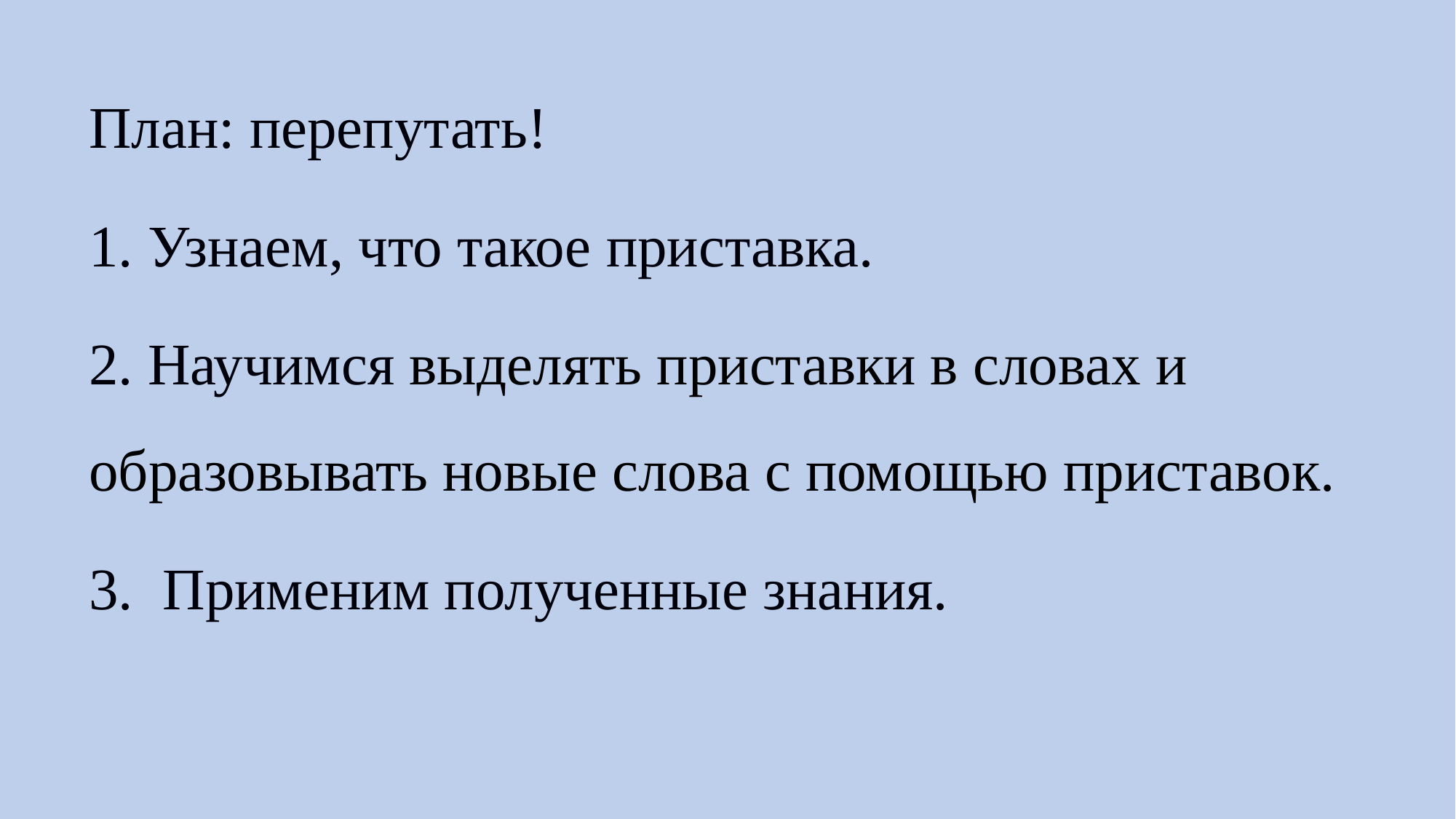

План: перепутать!
1. Узнаем, что такое приставка.
2. Научимся выделять приставки в словах и образовывать новые слова с помощью приставок.
3.  Применим полученные знания.